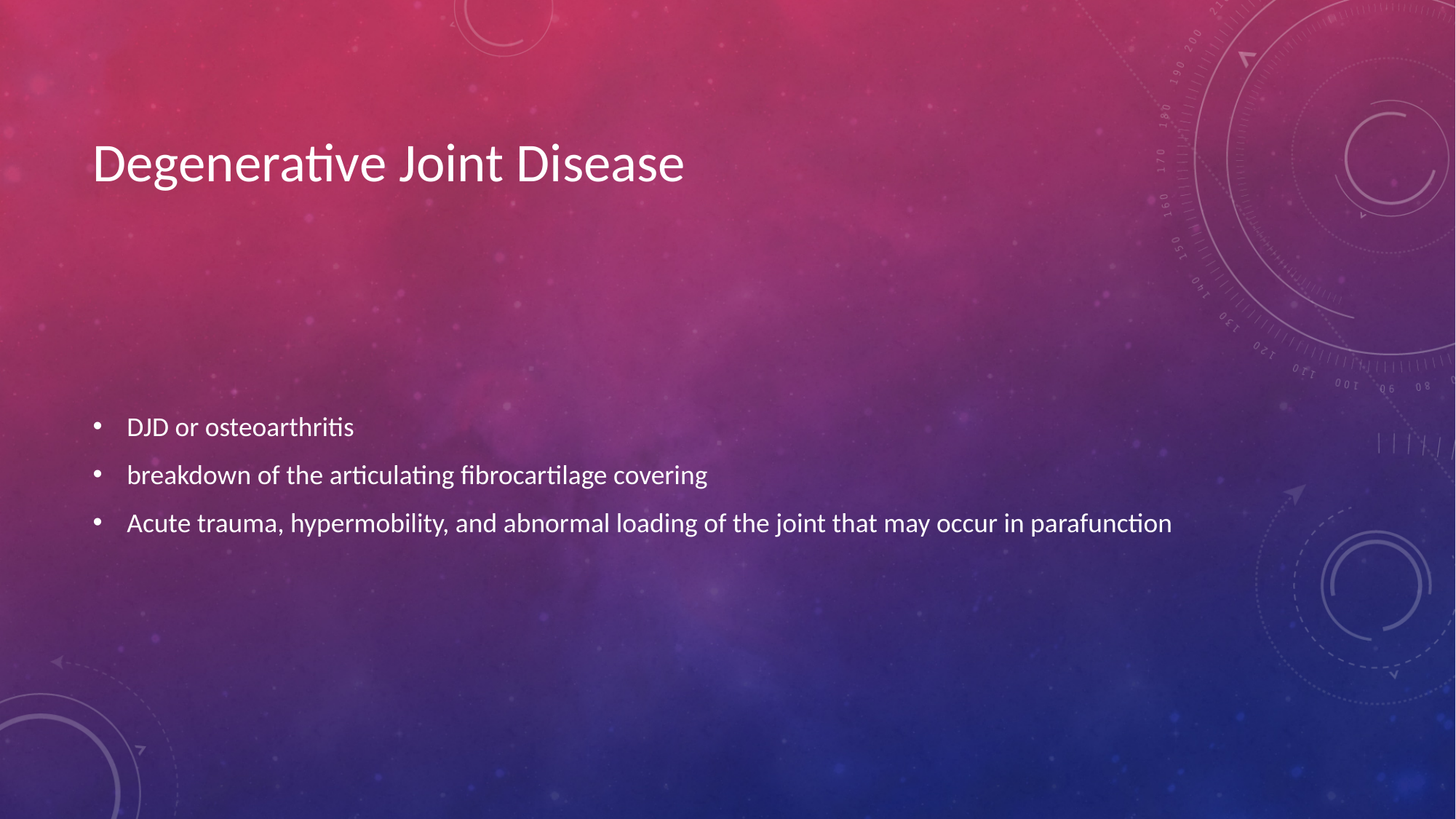

# Degenerative Joint Disease
DJD or osteoarthritis
breakdown of the articulating fibrocartilage covering
Acute trauma, hypermobility, and abnormal loading of the joint that may occur in parafunction